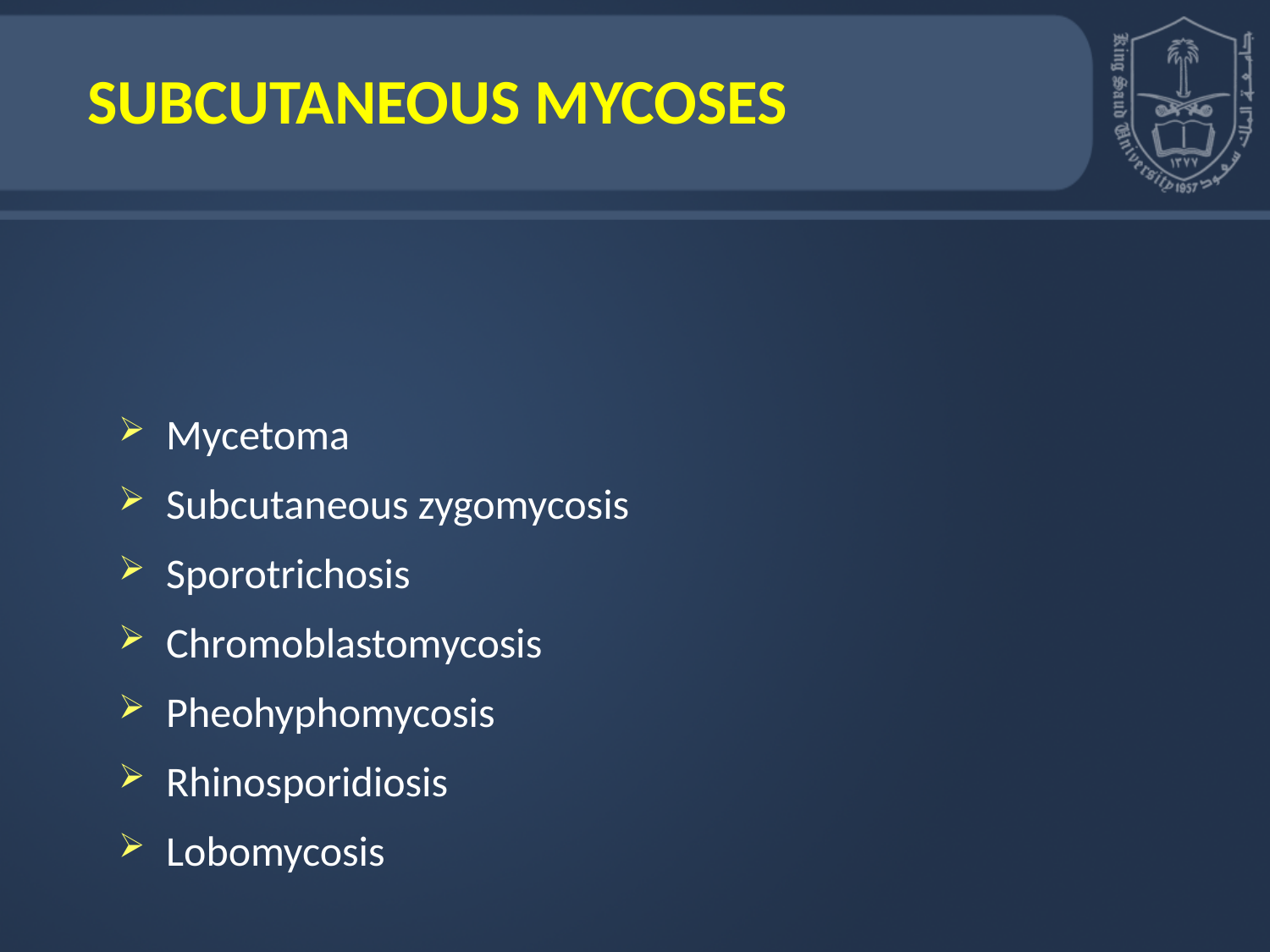

# Subcutaneous Mycoses
Mycetoma
Subcutaneous zygomycosis
Sporotrichosis
Chromoblastomycosis
Pheohyphomycosis
Rhinosporidiosis
Lobomycosis